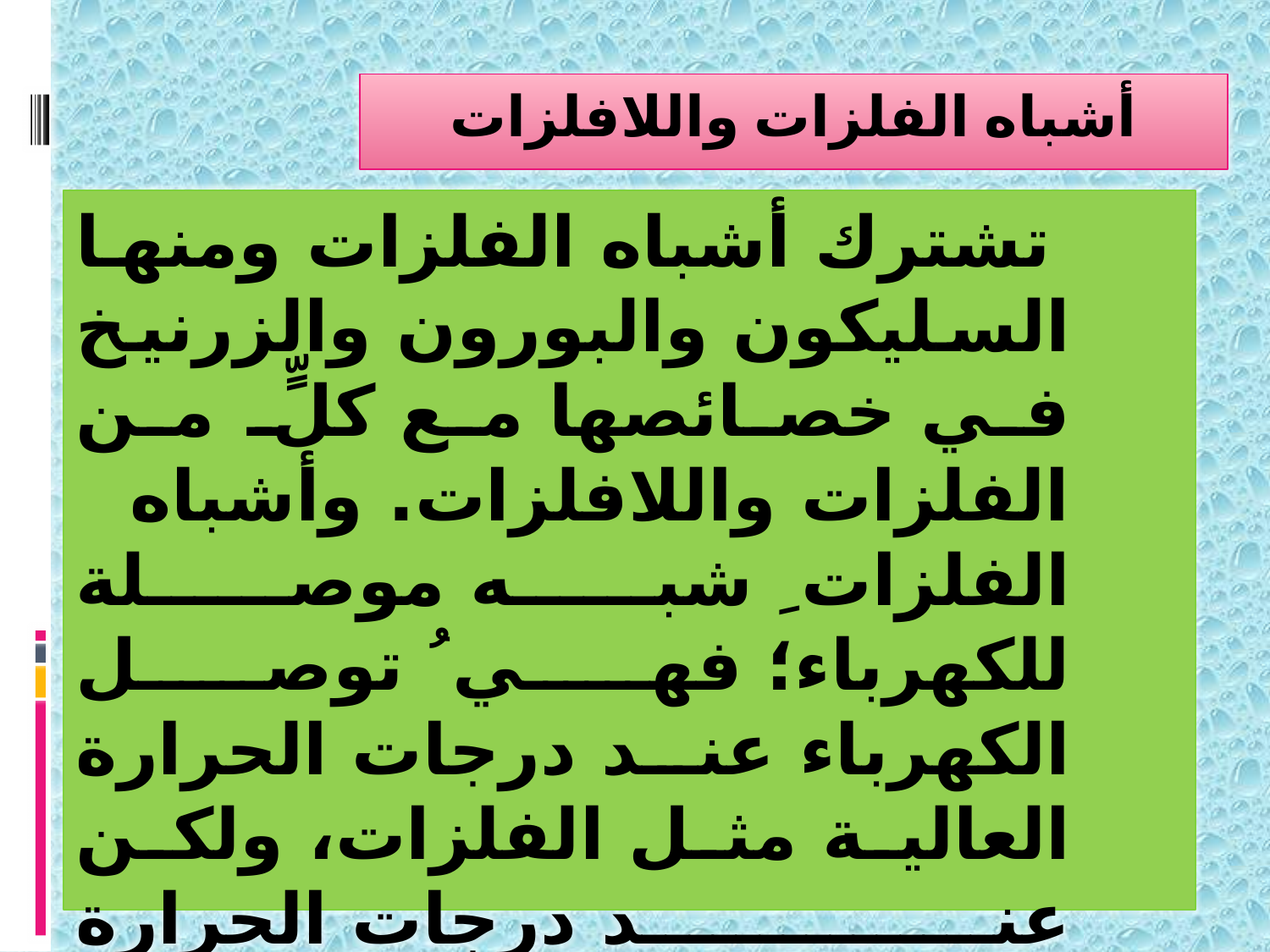

أشباه الفلزات واللافلزات
     تشترك أشباه الفلزات ومنها السليكون والبورون والزرنيخ في خصائصها مع كلٍّ من الفلزات واللافلزات. وأشباه الفلزات ِ شبه موصلة للكهرباء؛ فهي ُ توصل الكهرباء عند درجات الحرارة العالية مثل الفلزات، ولكن عند درجات الحرارة المنخفضة جدا لا توصل الكهرباء مثل اللافِِلزا ت.